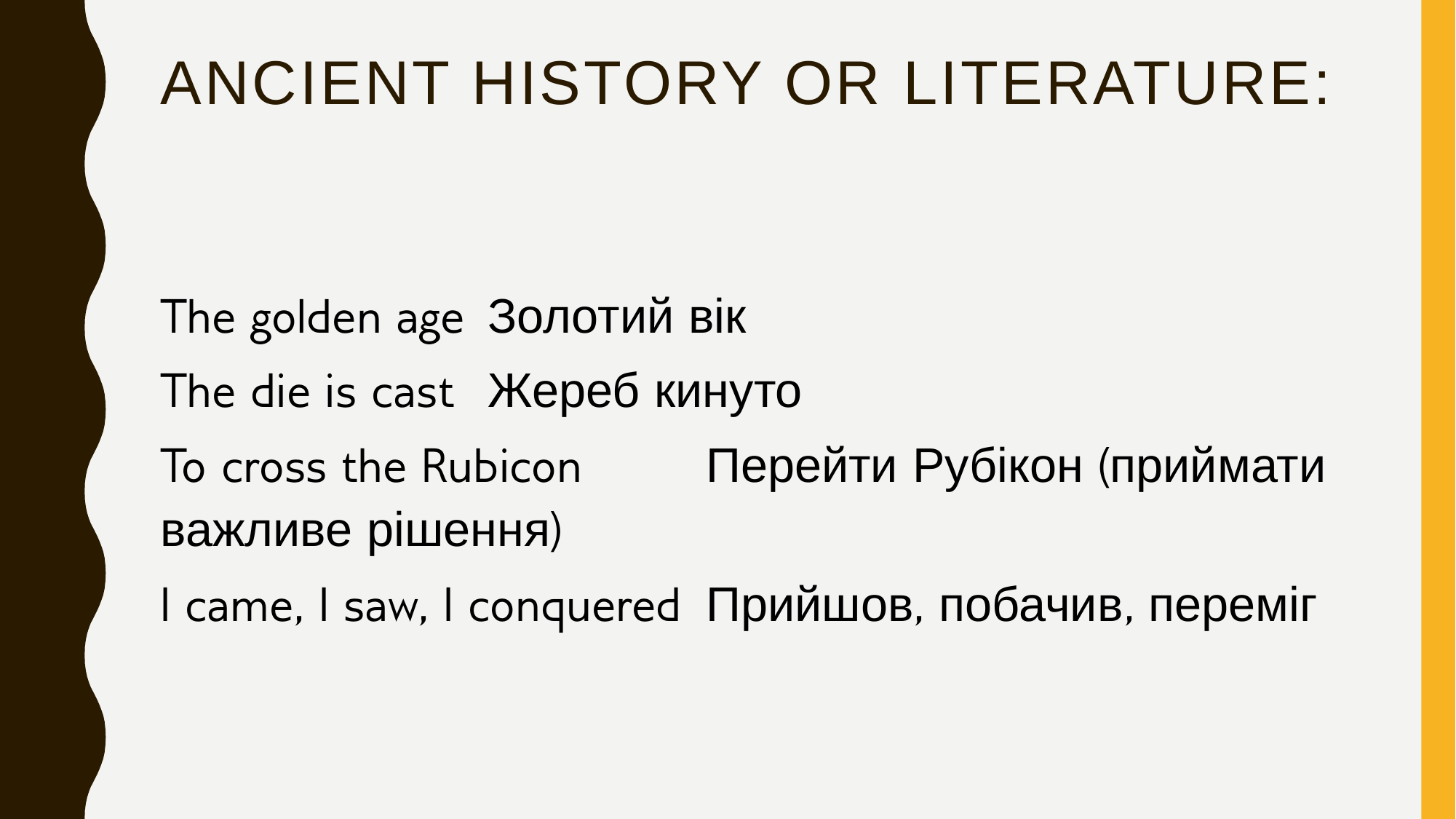

# ancient history or literature:
The golden age 	Золотий вік
The die is cast 	Жереб кинуто
To cross the Rubicon 	Перейти Рубікон (приймати важливе рішення)
I came, I saw, I conquered 	Прийшов, побачив, переміг